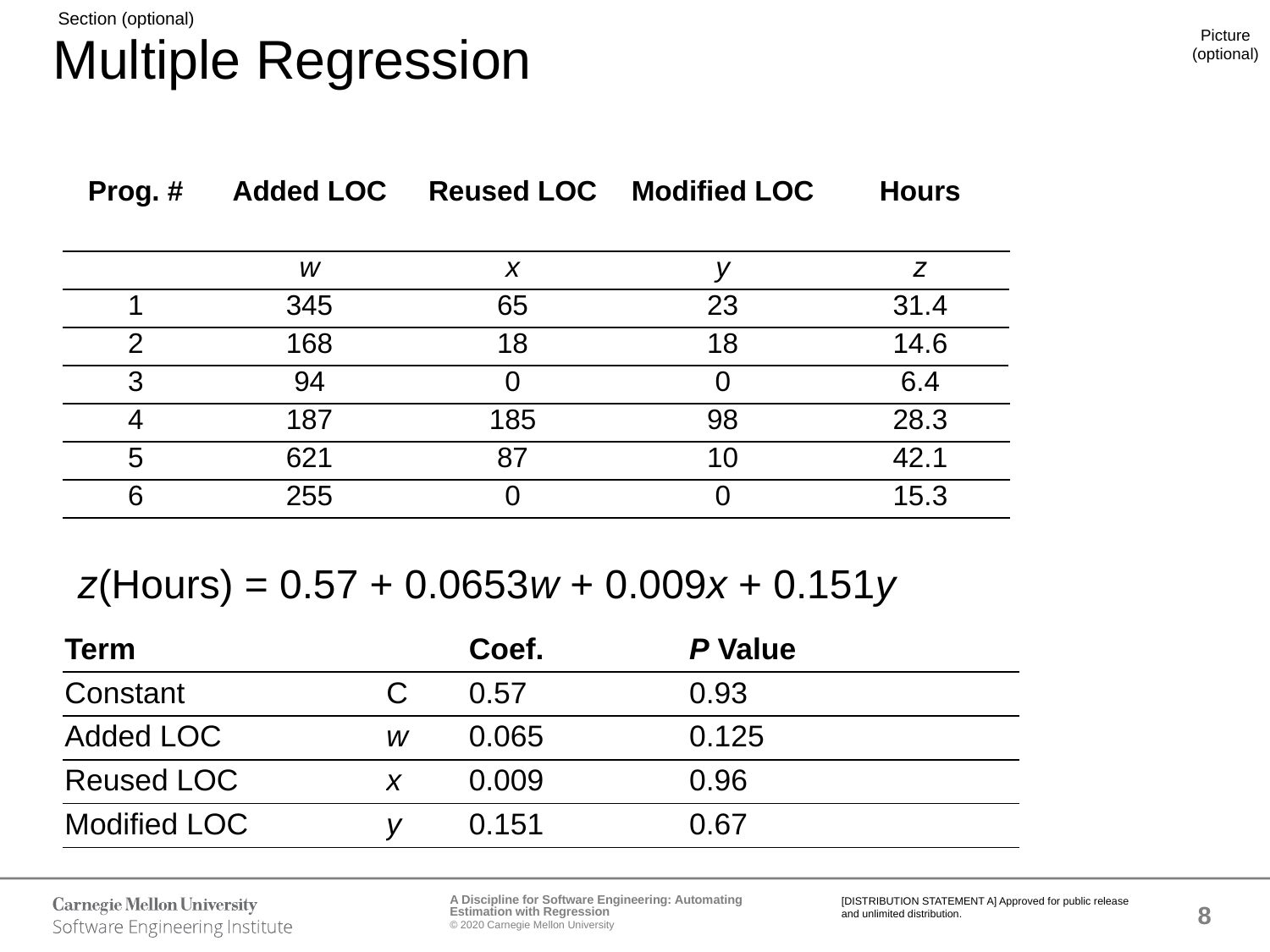

# Multiple Regression
| Prog. # | Added LOC | Reused LOC | Modified LOC | Hours |
| --- | --- | --- | --- | --- |
|  | w | x | y | z |
| 1 | 345 | 65 | 23 | 31.4 |
| 2 | 168 | 18 | 18 | 14.6 |
| 3 | 94 | 0 | 0 | 6.4 |
| 4 | 187 | 185 | 98 | 28.3 |
| 5 | 621 | 87 | 10 | 42.1 |
| 6 | 255 | 0 | 0 | 15.3 |
z(Hours) = 0.57 + 0.0653w + 0.009x + 0.151y
| Term |  | Coef. | P Value |
| --- | --- | --- | --- |
| Constant | C | 0.57 | 0.93 |
| Added LOC | w | 0.065 | 0.125 |
| Reused LOC | x | 0.009 | 0.96 |
| Modified LOC | y | 0.151 | 0.67 |